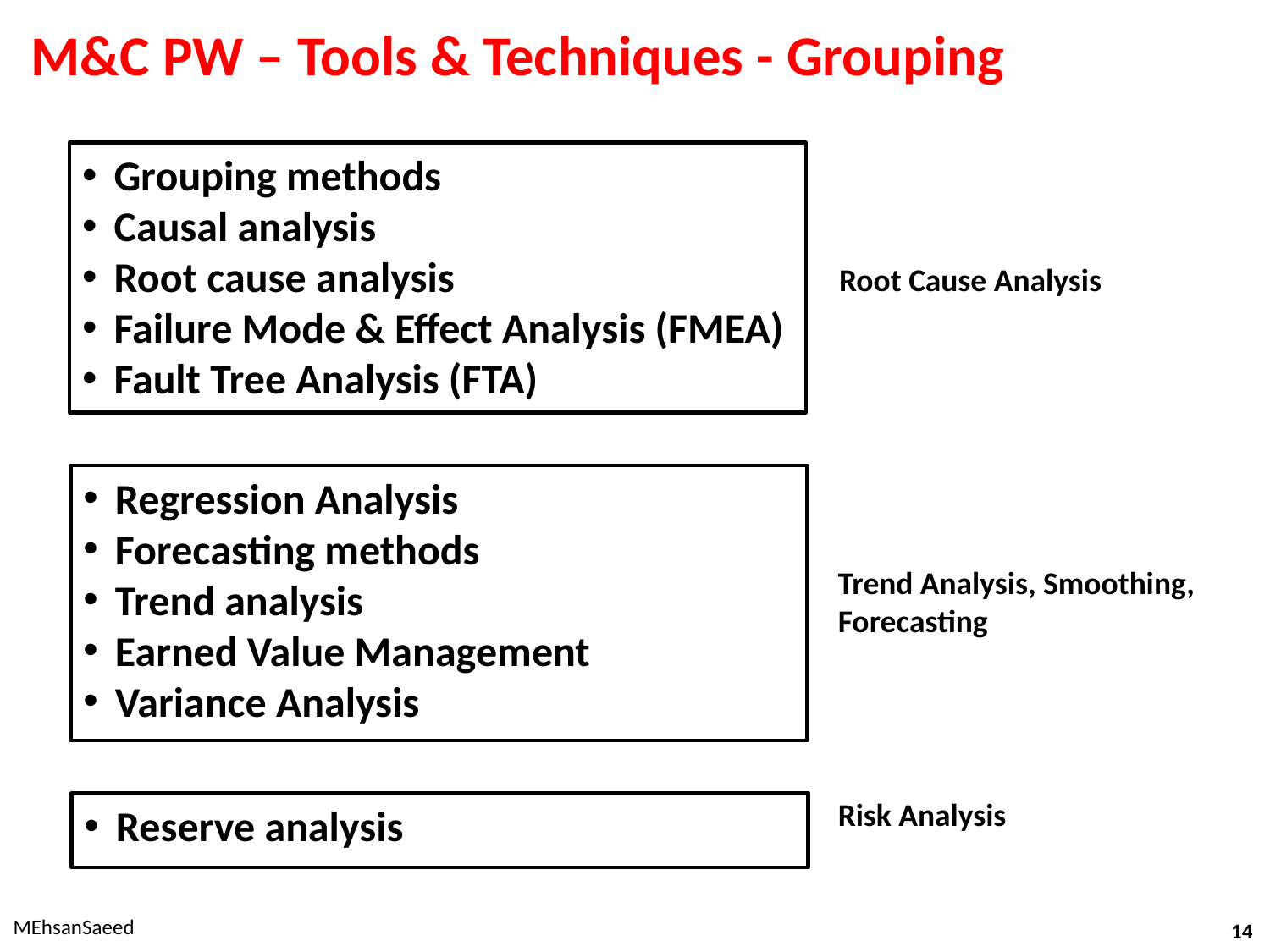

# M&C PW – Tools & Techniques - Grouping
Grouping methods
Causal analysis
Root cause analysis
Failure Mode & Effect Analysis (FMEA)
Fault Tree Analysis (FTA)
Root Cause Analysis
Regression Analysis
Forecasting methods
Trend analysis
Earned Value Management
Variance Analysis
Trend Analysis, Smoothing, Forecasting
Risk Analysis
Reserve analysis
MEhsanSaeed
14